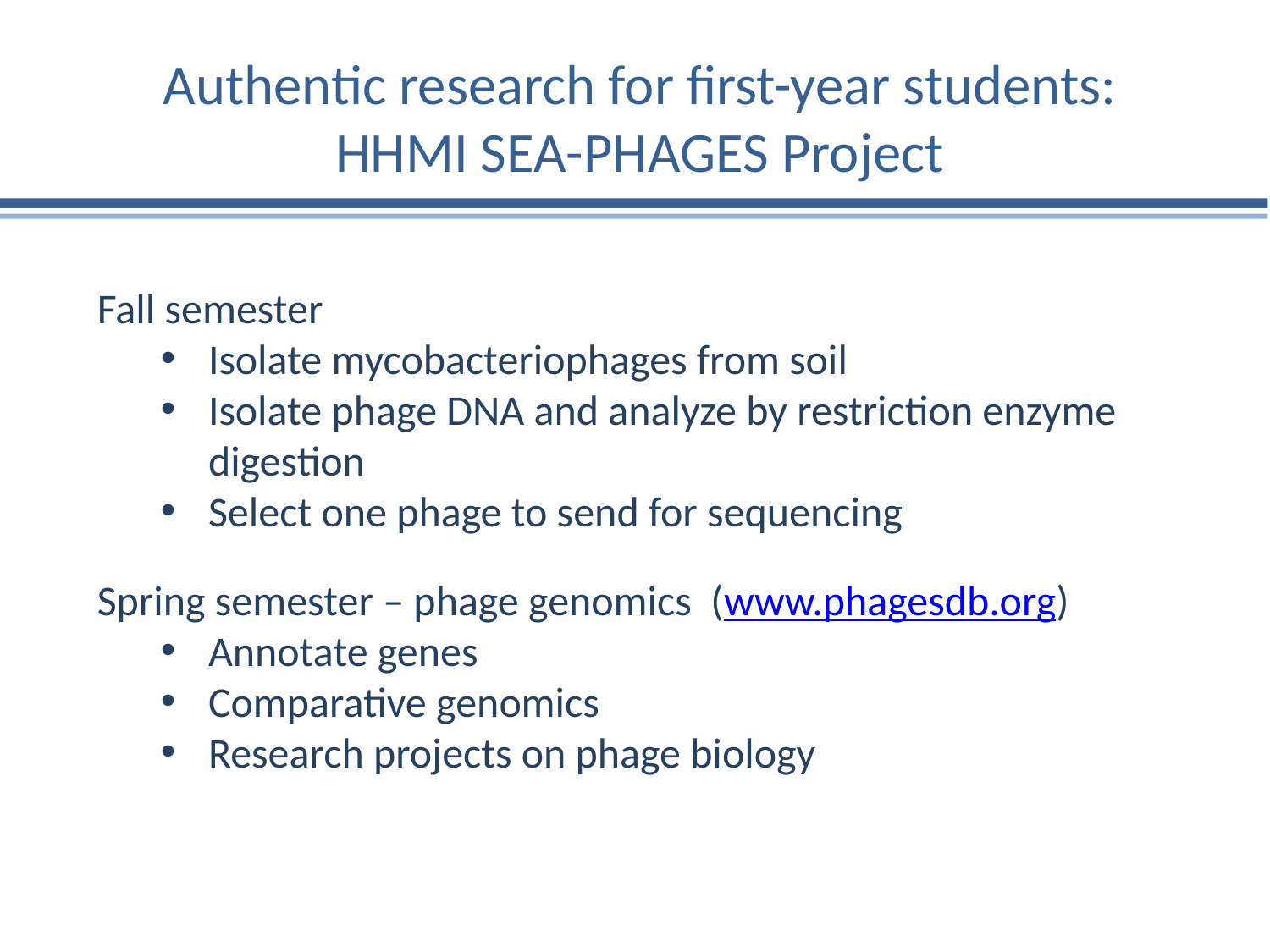

Authentic research for first-year students: HHMI SEA-PHAGES Project
Fall semester
Isolate mycobacteriophages from soil
Isolate phage DNA and analyze by restriction enzyme digestion
Select one phage to send for sequencing

Spring semester – phage genomics  (www.phagesdb.org)
Annotate genes
Comparative genomics
Research projects on phage biology